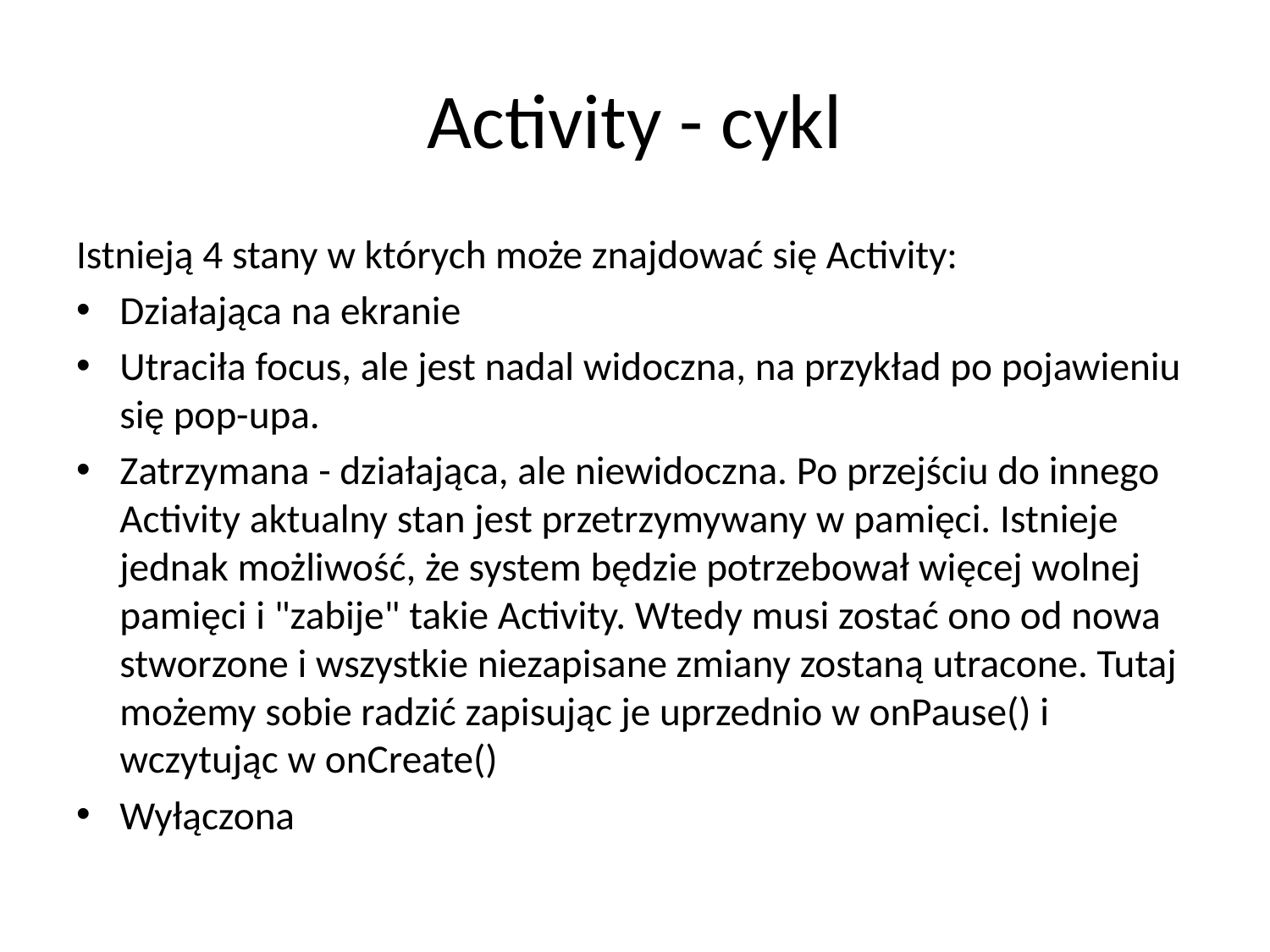

# Activity - cykl
Istnieją 4 stany w których może znajdować się Activity:
Działająca na ekranie
Utraciła focus, ale jest nadal widoczna, na przykład po pojawieniu się pop-upa.
Zatrzymana - działająca, ale niewidoczna. Po przejściu do innego Activity aktualny stan jest przetrzymywany w pamięci. Istnieje jednak możliwość, że system będzie potrzebował więcej wolnej pamięci i "zabije" takie Activity. Wtedy musi zostać ono od nowa stworzone i wszystkie niezapisane zmiany zostaną utracone. Tutaj możemy sobie radzić zapisując je uprzednio w onPause() i wczytując w onCreate()
Wyłączona